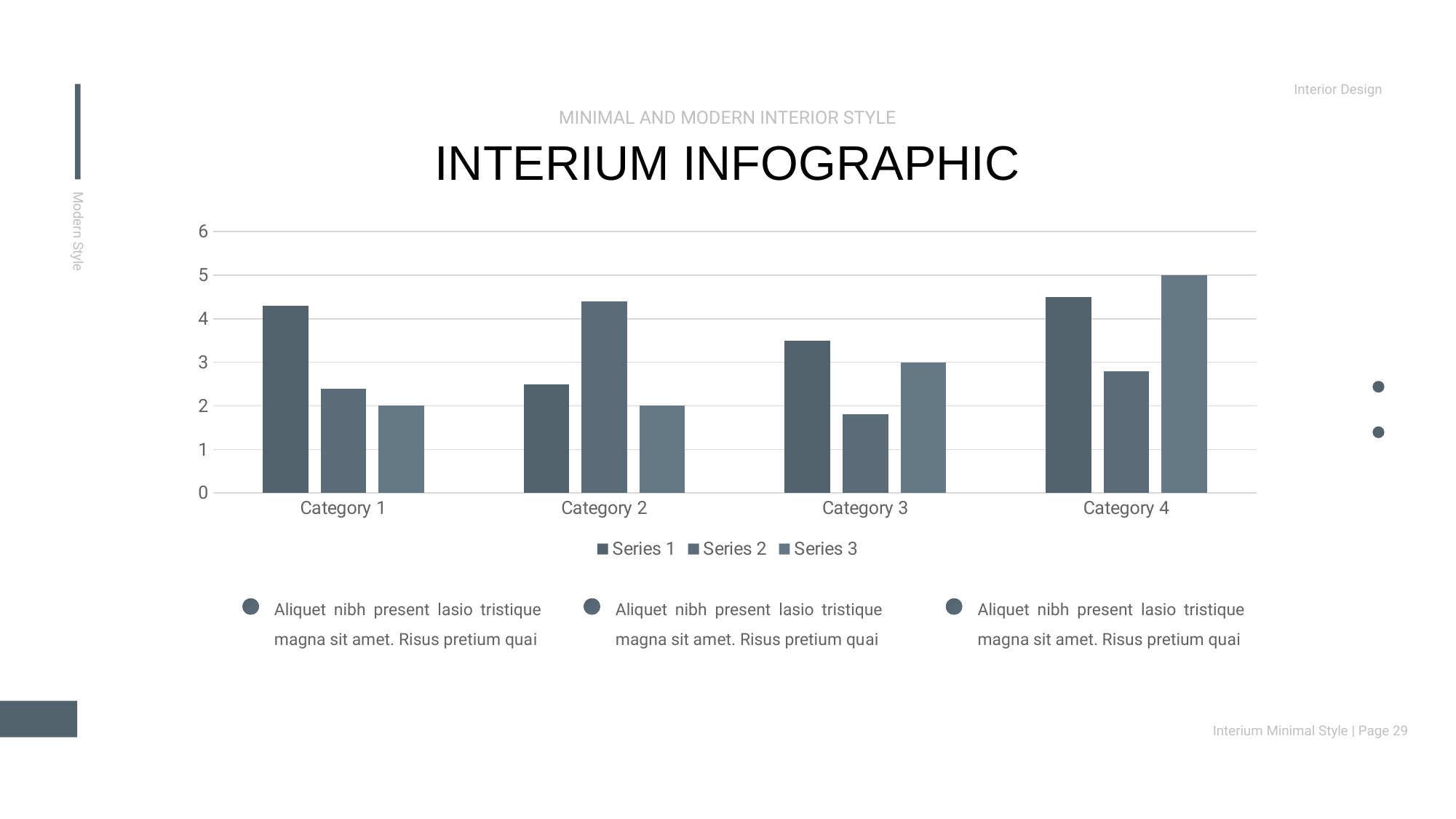

Interior Design

MINIMAL AND MODERN INTERIOR STYLE
INTERIUM INFOGRAPHIC

### Chart

| Category | Series 1 | Series 2 | Series 3 |
|---|---|---|---|
| Category 1 | 4.3 | 2.4 | 2.0 |
| Category 2 | 2.5 | 4.4 | 2.0 |
| Category 3 | 3.5 | 1.8 | 3.0 |
| Category 4 | 4.5 | 2.8 | 5.0 |
Modern Style

Aliquet nibh present lasio tristique magna sit amet. Risus pretium quai
Aliquet nibh present lasio tristique magna sit amet. Risus pretium quai
Aliquet nibh present lasio tristique magna sit amet. Risus pretium quai

Interium Minimal Style | Page 29